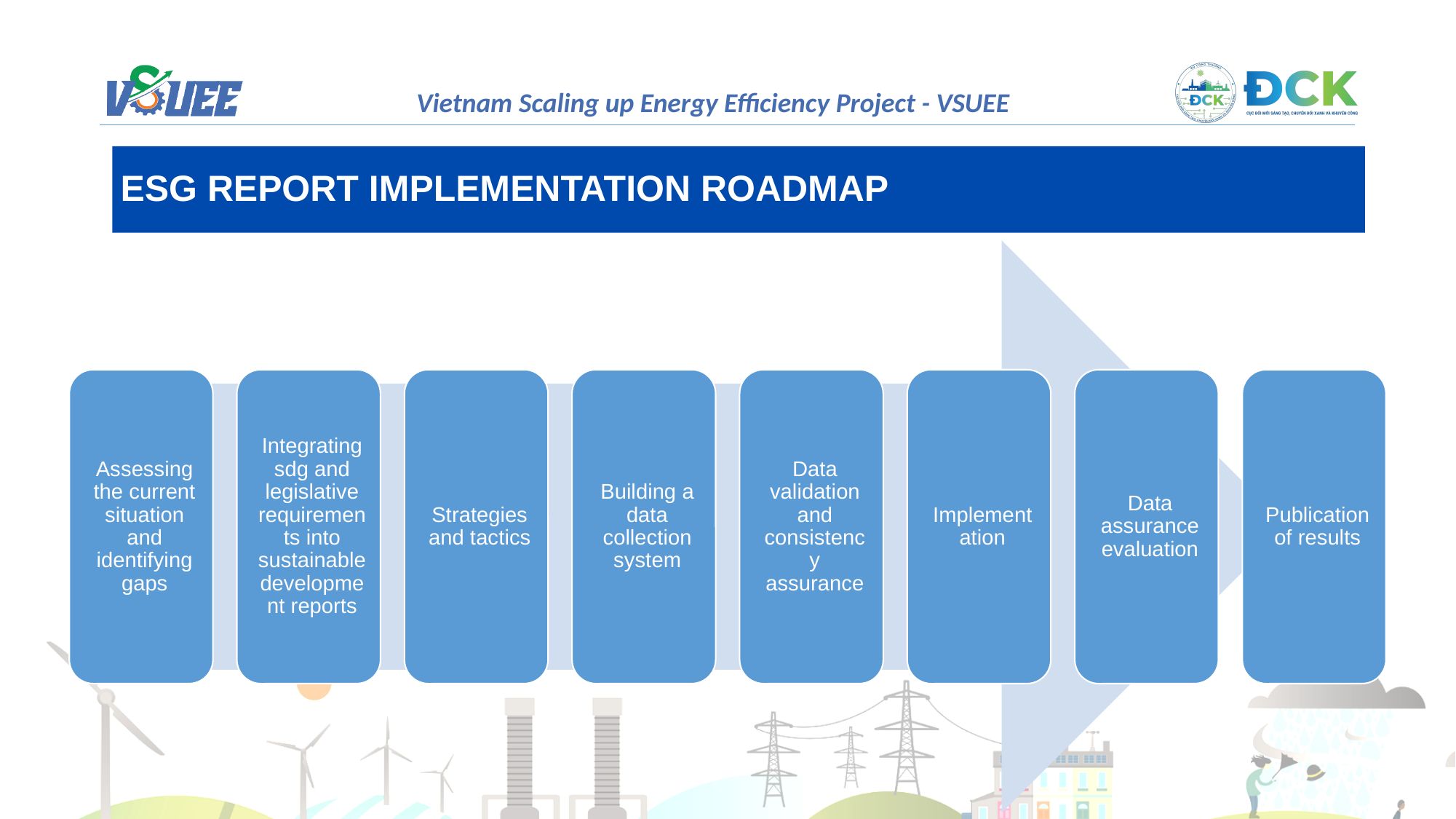

ESG REPORT IMPLEMENTATION ROADMAP
Assessing the current situation and identifying gaps
Integrating sdg and legislative requirements into sustainable development reports
Strategies and tactics
Building a data collection system
Data validation and consistency assurance
Implementation
Data assurance evaluation
Publication of results